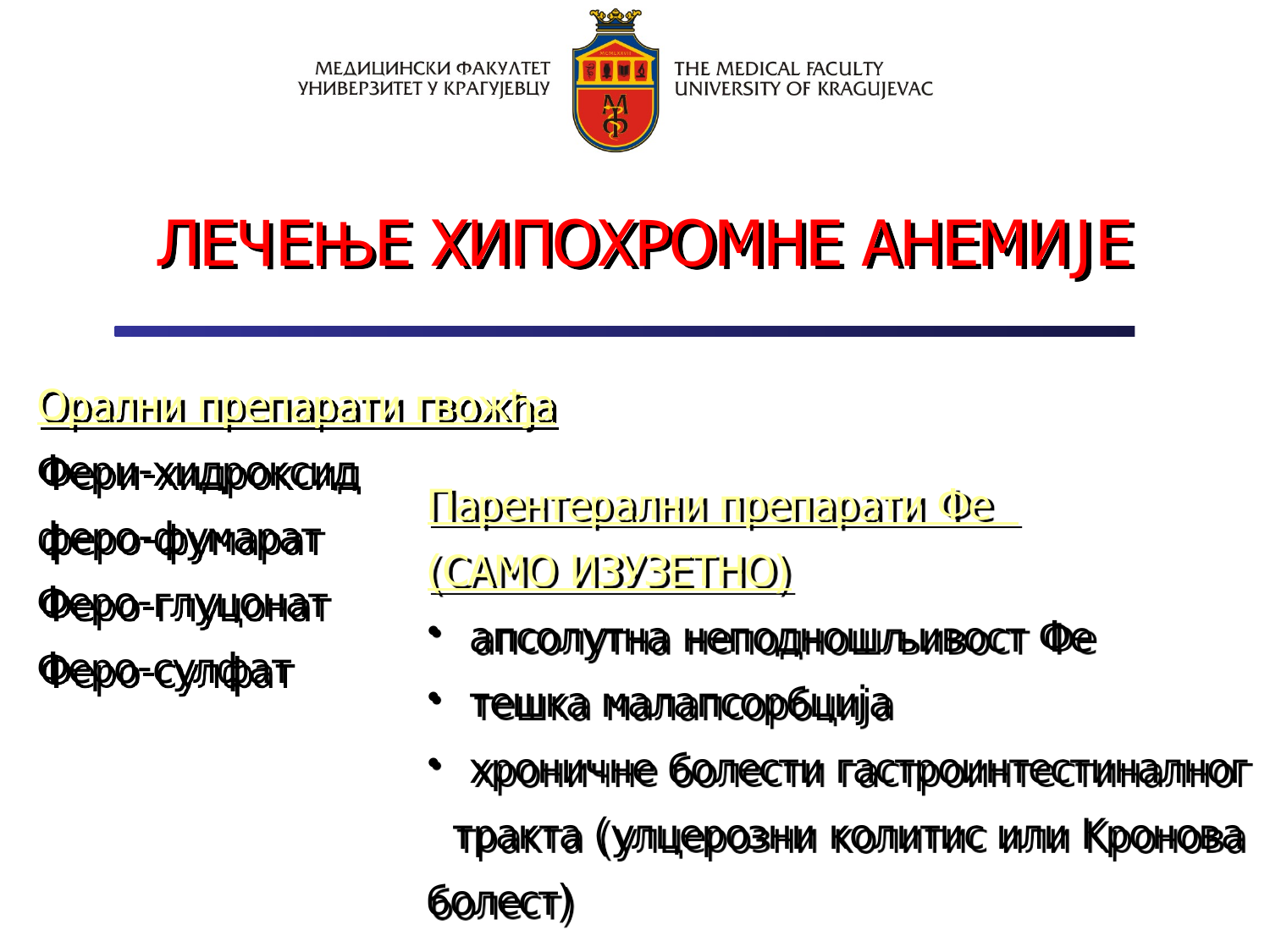

ЛЕЧЕЊЕ ХИПОХРОМНЕ АНЕМИЈЕ

Орални препарати гвожђа
Фери-хидроксид
феро-фумарат
Феро-глуцонат
Феро-сулфат

Парентерални препарати Фе
(САМО ИЗУЗЕТНО)
 апсолутна неподношљивост Фе
 тешка малапсорбција
 хроничне болести гастроинтестиналног
  тракта (улцерозни колитис или Кронова болест)